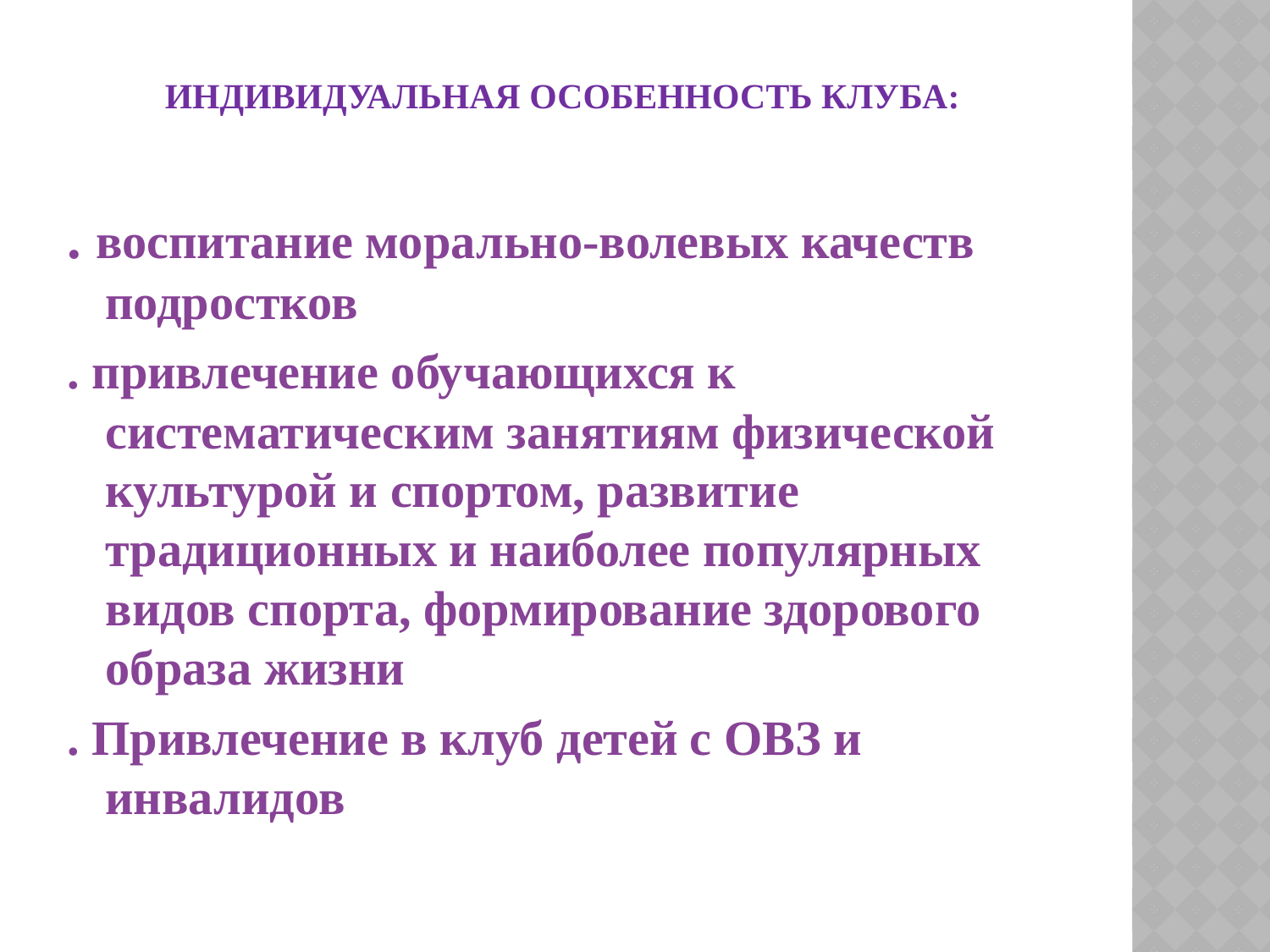

# Индивидуальная особенность клуба:
. воспитание морально-волевых качеств подростков
. привлечение обучающихся к систематическим занятиям физической культурой и спортом, развитие традиционных и наиболее популярных видов спорта, формирование здорового образа жизни
. Привлечение в клуб детей с ОВЗ и инвалидов